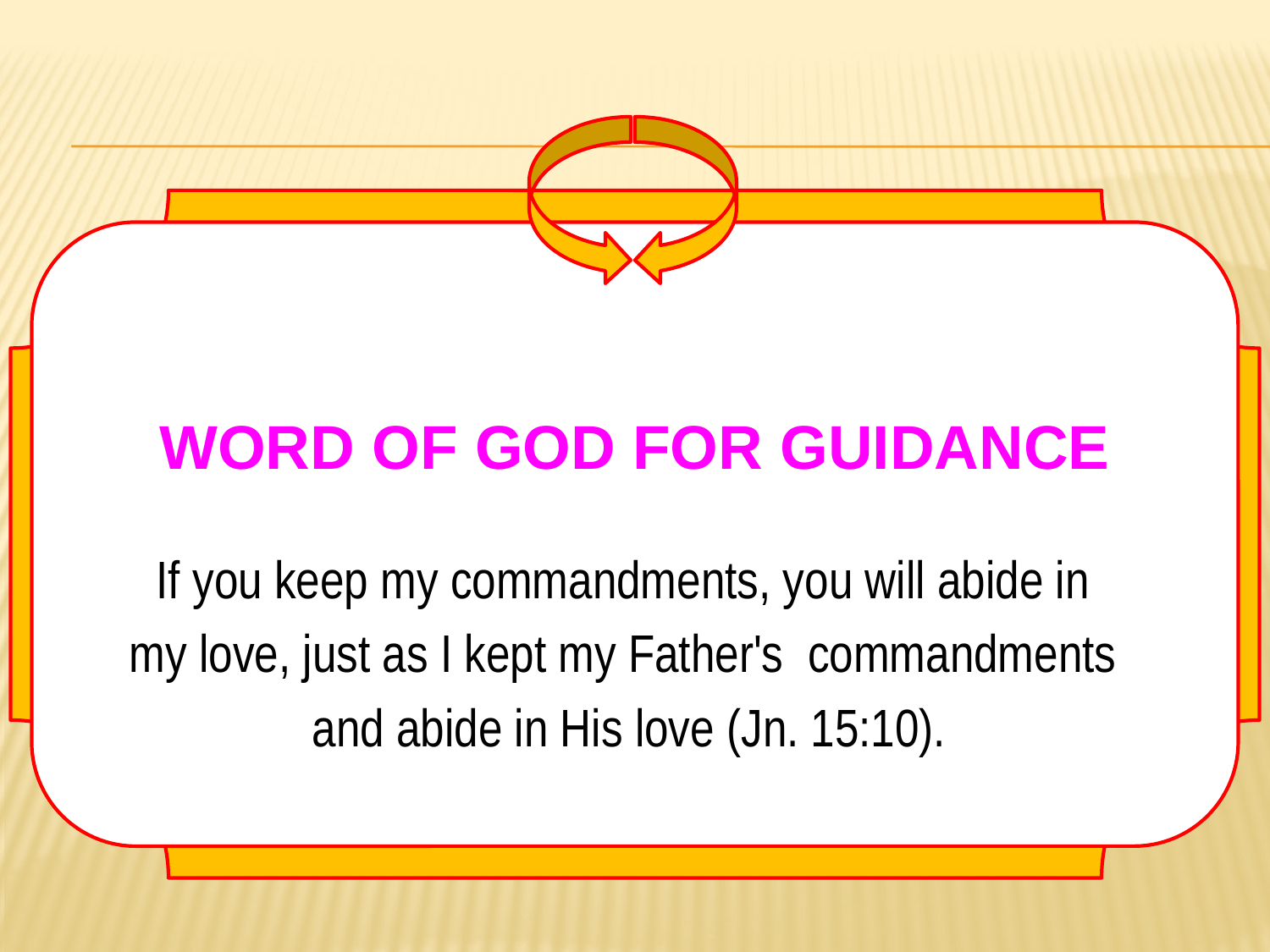

# WORD OF GOD FOR GUIDANCE
If you keep my commandments, you will abide in
my love, just as I kept my Father's  commandments
and abide in His love (Jn. 15:10).